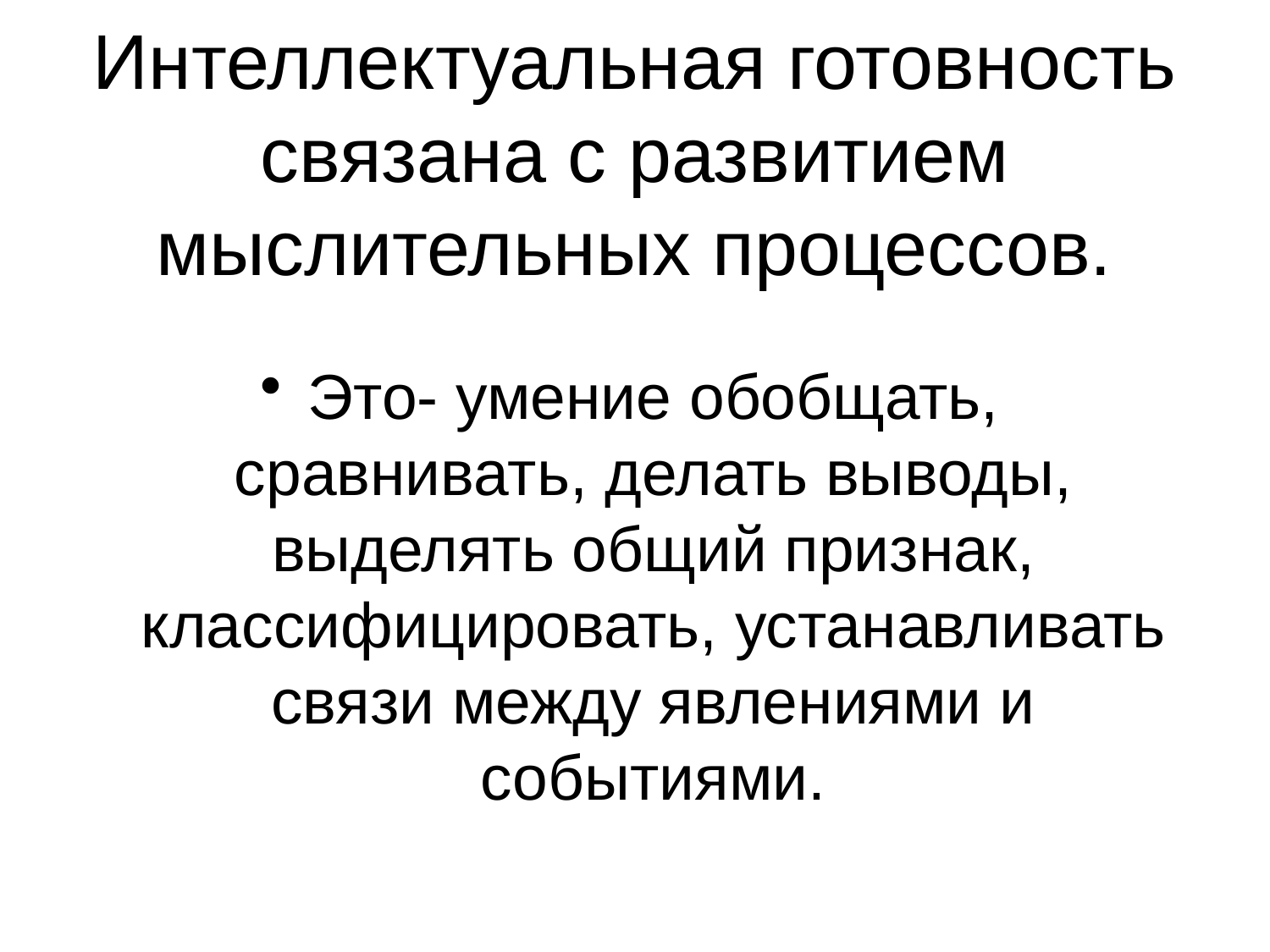

# Интеллектуальная готовность связана с развитием мыслительных процессов.
Это- умение обобщать, сравнивать, делать выводы, выделять общий признак, классифицировать, устанавливать связи между явлениями и событиями.